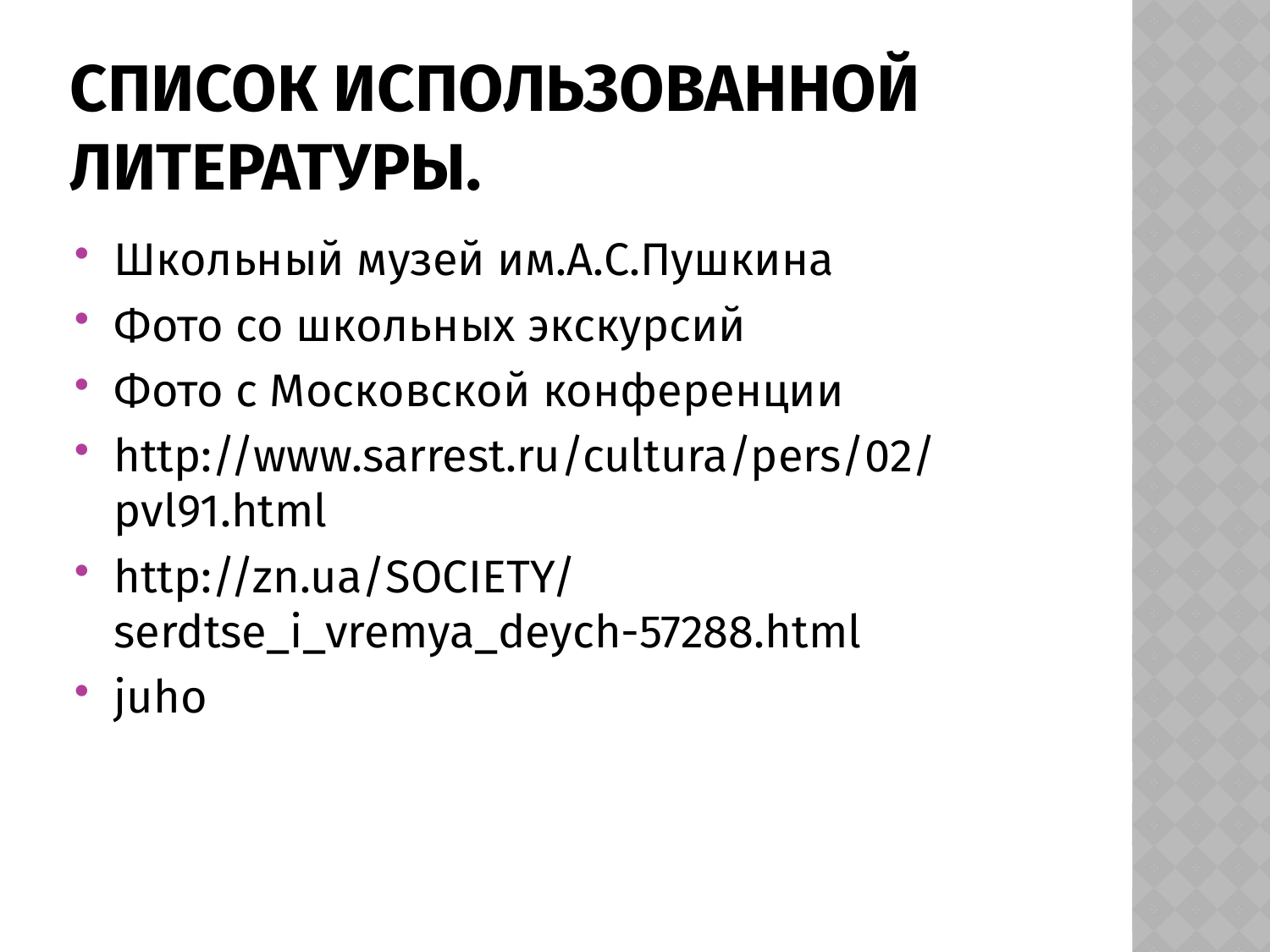

# Список использованной литературы.
Школьный музей им.А.С.Пушкина
Фото со школьных экскурсий
Фото с Московской конференции
http://www.sarrest.ru/cultura/pers/02/pvl91.html
http://zn.ua/SOCIETY/serdtse_i_vremya_deych-57288.html
juho